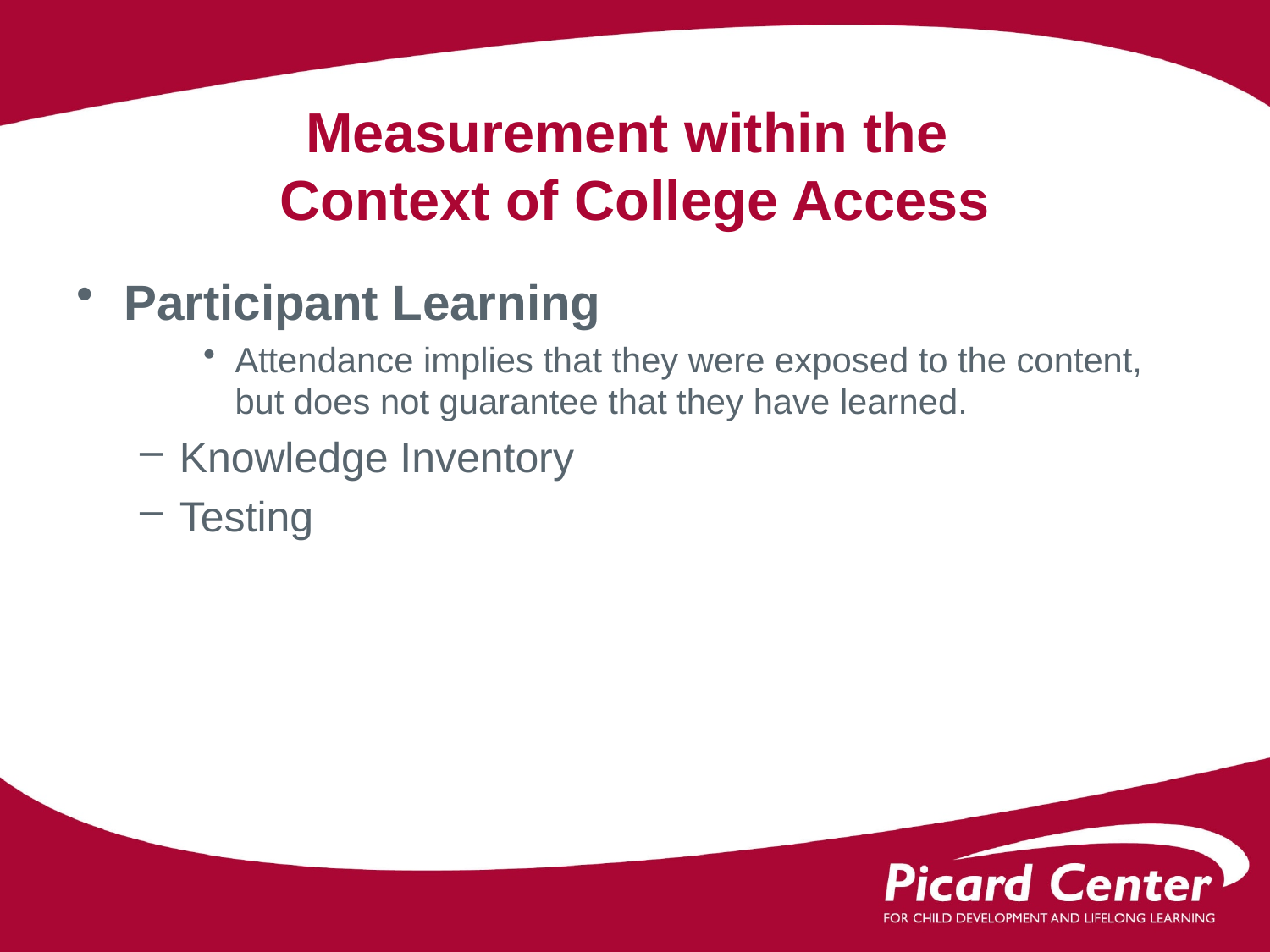

# Measurement within the Context of College Access
Participant Learning
Attendance implies that they were exposed to the content, but does not guarantee that they have learned.
Knowledge Inventory
Testing